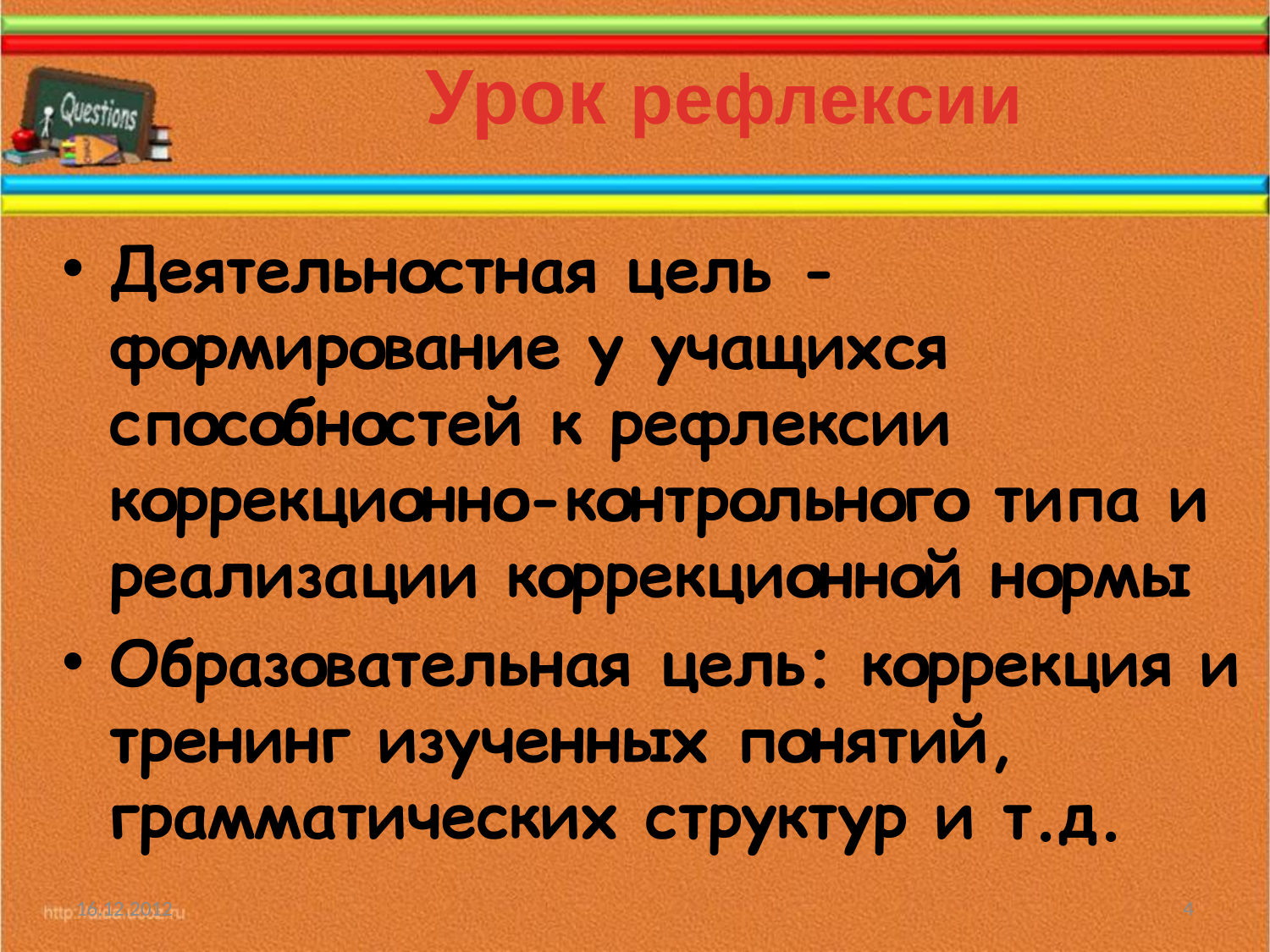

Урок рефлексии
Деятельностная цель - формирование у учащихся способностей к рефлексии коррекционно-контрольного типа и реализации коррекционной нормы
Образовательная цель: коррекция и тренинг изученных понятий, грамматических структур и т.д.

16.12.2012
4